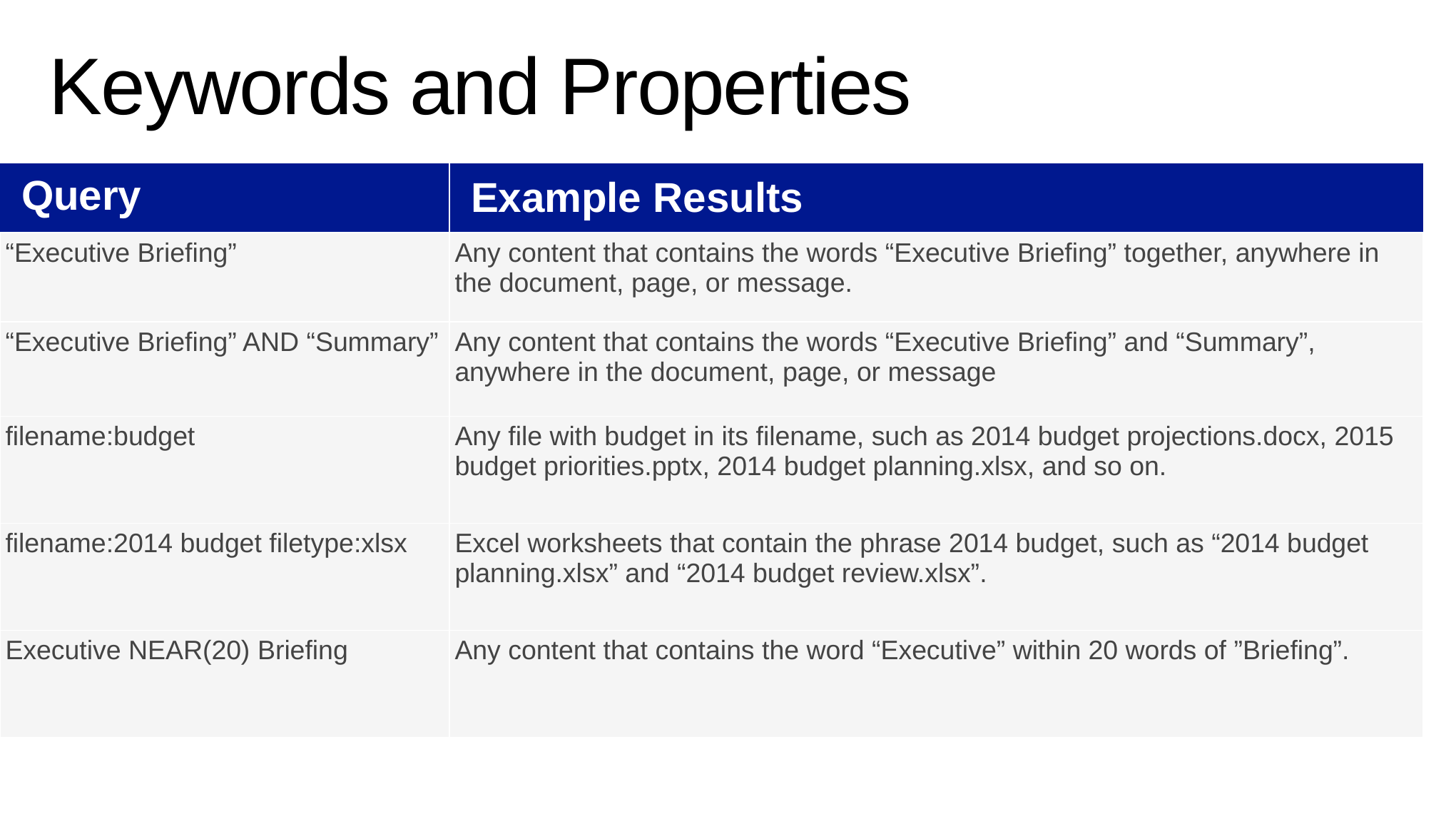

# Keywords and Properties
| Query | Example Results |
| --- | --- |
| “Executive Briefing” | Any content that contains the words “Executive Briefing” together, anywhere in the document, page, or message. |
| “Executive Briefing” AND “Summary” | Any content that contains the words “Executive Briefing” and “Summary”, anywhere in the document, page, or message |
| filename:budget | Any file with budget in its filename, such as 2014 budget projections.docx, 2015 budget priorities.pptx, 2014 budget planning.xlsx, and so on. |
| filename:2014 budget filetype:xlsx | Excel worksheets that contain the phrase 2014 budget, such as “2014 budget planning.xlsx” and “2014 budget review.xlsx”. |
| Executive NEAR(20) Briefing | Any content that contains the word “Executive” within 20 words of ”Briefing”. |